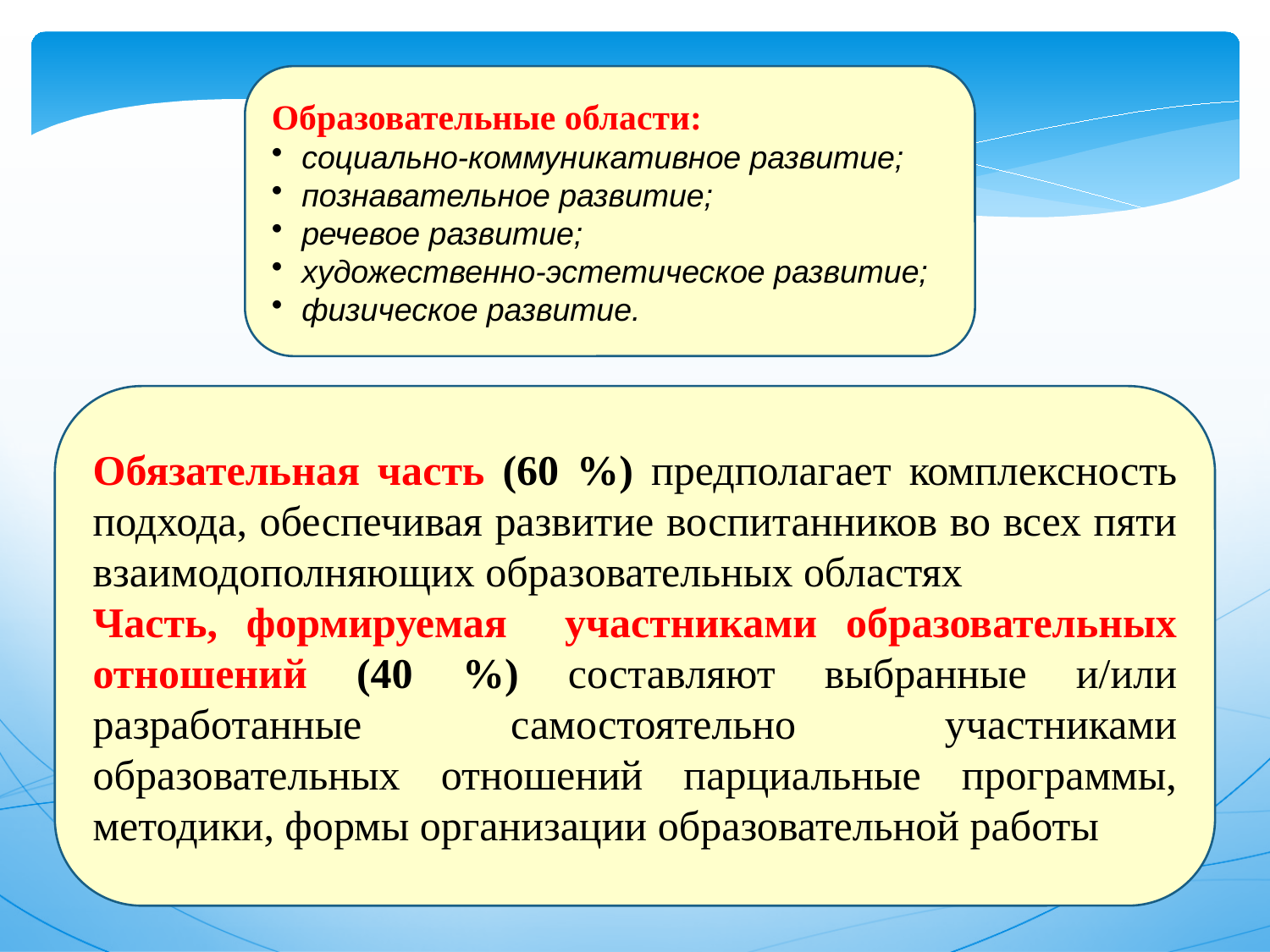

Образовательные области:
социально-коммуникативное развитие;
познавательное развитие;
речевое развитие;
художественно-эстетическое развитие;
физическое развитие.
Обязательная часть (60 %) предполагает комплексность подхода, обеспечивая развитие воспитанников во всех пяти взаимодополняющих образовательных областях
Часть, формируемая  участниками образовательных отношений (40 %) составляют выбранные и/или разработанные самостоятельно участниками образовательных отношений парциальные программы, методики, формы организации образовательной работы